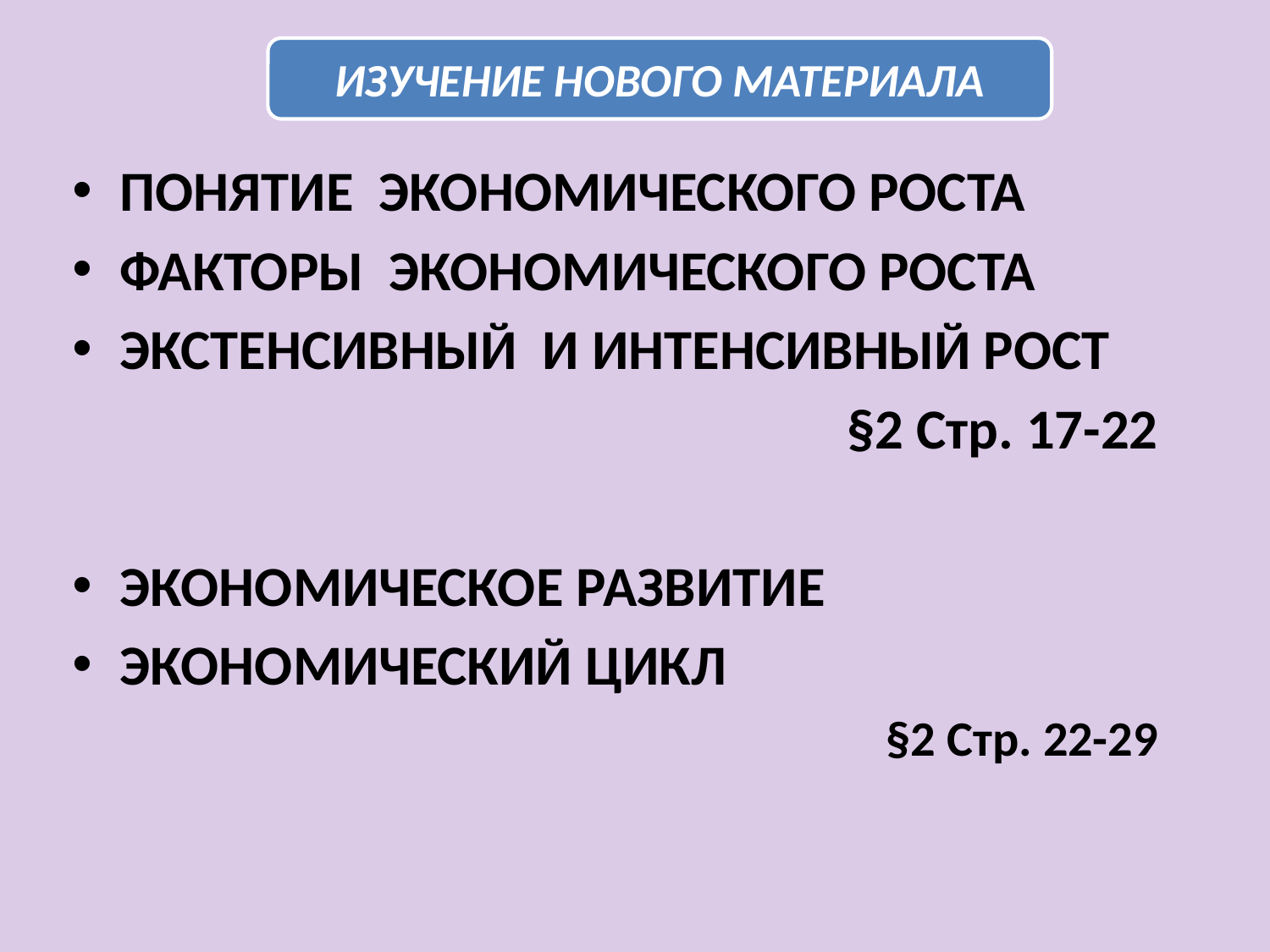

ИЗУЧЕНИЕ НОВОГО МАТЕРИАЛА
ПОНЯТИЕ  ЭКОНОМИЧЕСКОГО РОСТА
ФАКТОРЫ  ЭКОНОМИЧЕСКОГО РОСТА
ЭКСТЕНСИВНЫЙ  И ИНТЕНСИВНЫЙ РОСТ
§2 Стр. 17-22

ЭКОНОМИЧЕСКОЕ РАЗВИТИЕ
ЭКОНОМИЧЕСКИЙ ЦИКЛ
§2 Стр. 22-29